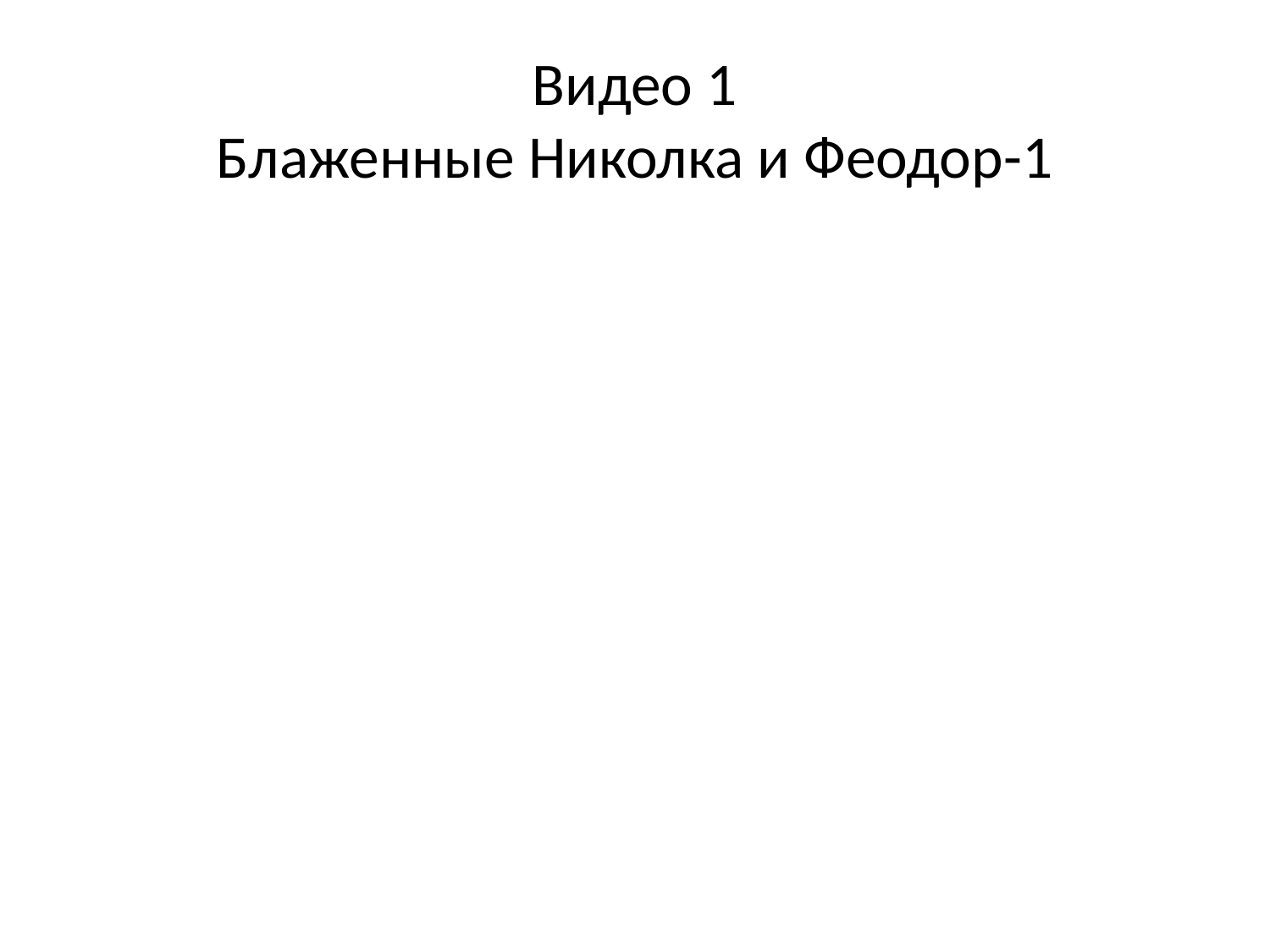

# Видео 1 Блаженные Николка и Феодор-1